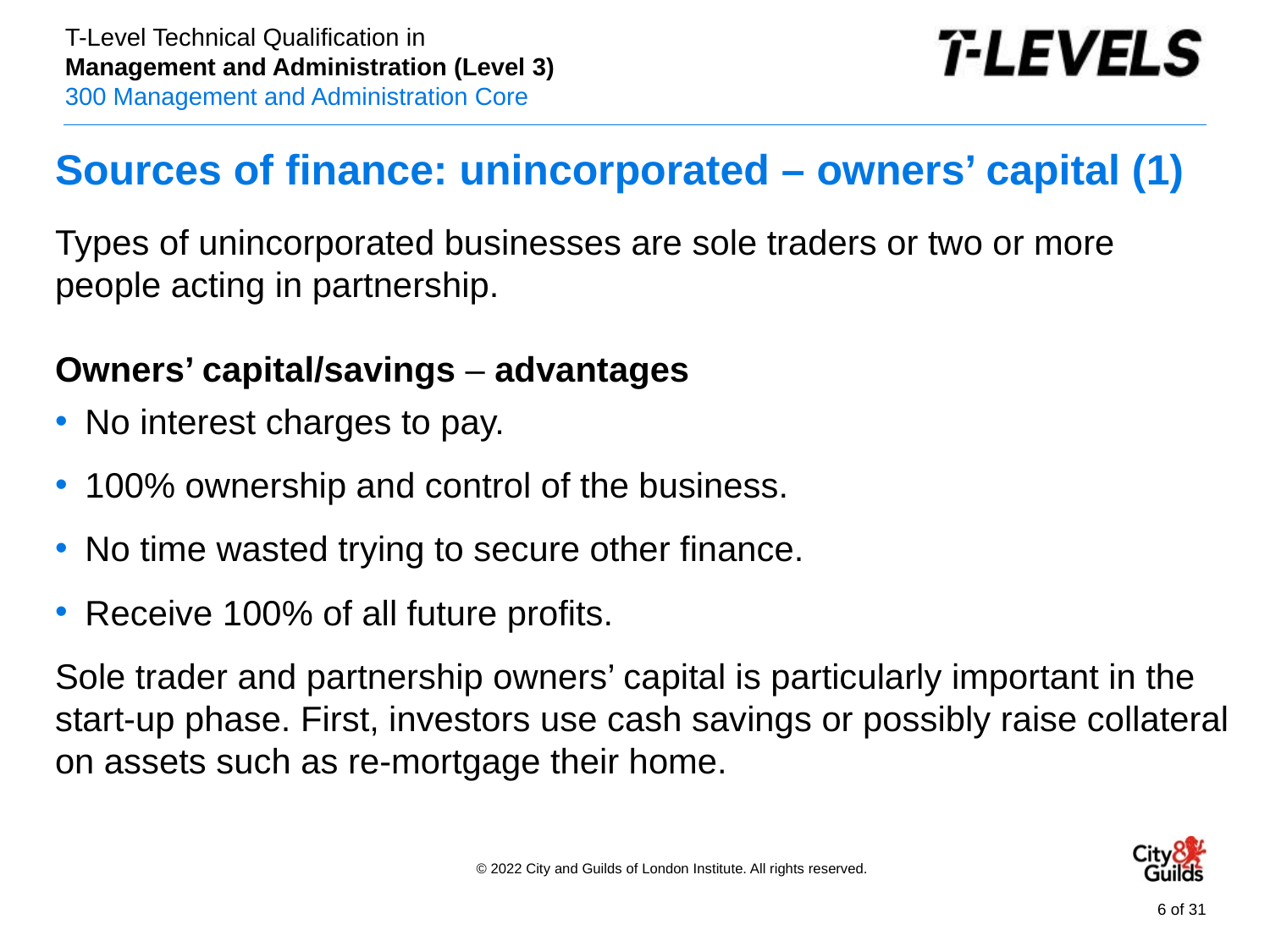

# Sources of finance: unincorporated – owners’ capital (1)
Types of unincorporated businesses are sole traders or two or more people acting in partnership.

Owners’ capital/savings – advantages
No interest charges to pay.
100% ownership and control of the business.
No time wasted trying to secure other finance.
Receive 100% of all future profits.
Sole trader and partnership owners’ capital is particularly important in the start-up phase. First, investors use cash savings or possibly raise collateral on assets such as re-mortgage their home.